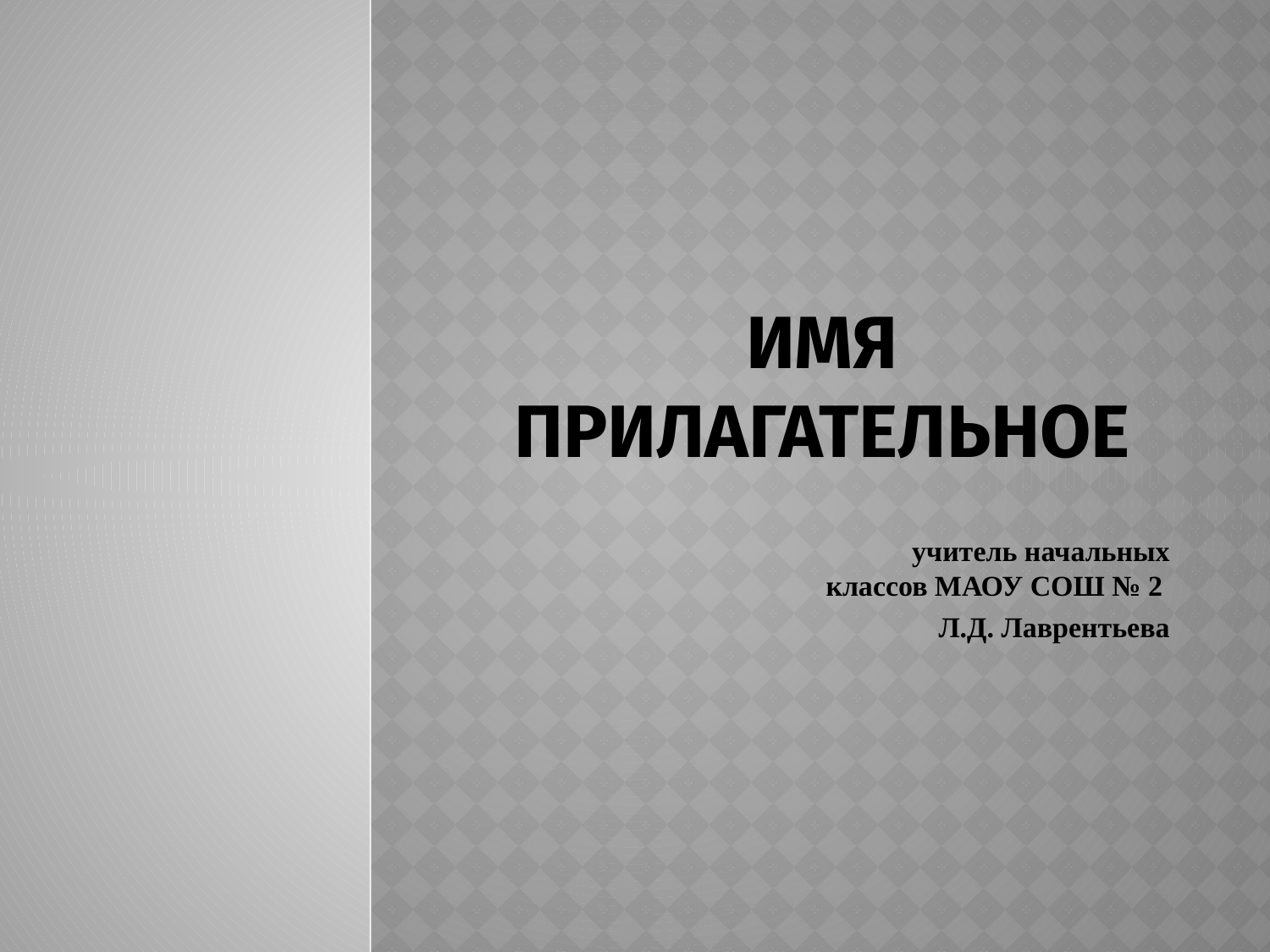

# Имя прилагательное

                                                   учитель начальных классов МАОУ СОШ № 2
Л.Д. Лаврентьева